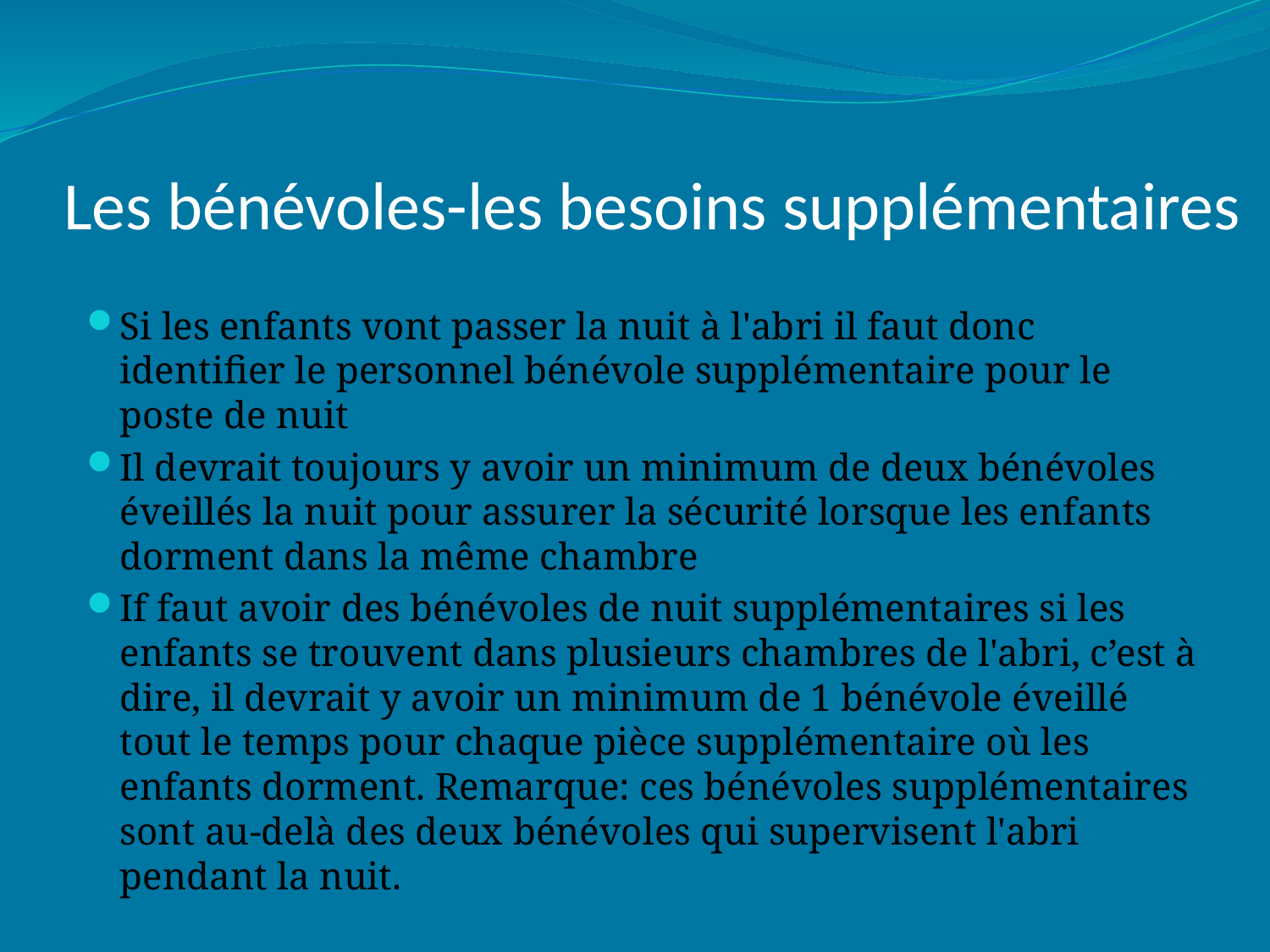

# Les bénévoles-les besoins supplémentaires
Si les enfants vont passer la nuit à l'abri il faut donc identifier le personnel bénévole supplémentaire pour le poste de nuit
Il devrait toujours y avoir un minimum de deux bénévoles éveillés la nuit pour assurer la sécurité lorsque les enfants dorment dans la même chambre
If faut avoir des bénévoles de nuit supplémentaires si les enfants se trouvent dans plusieurs chambres de l'abri, c’est à dire, il devrait y avoir un minimum de 1 bénévole éveillé tout le temps pour chaque pièce supplémentaire où les enfants dorment. Remarque: ces bénévoles supplémentaires sont au-delà des deux bénévoles qui supervisent l'abri pendant la nuit.